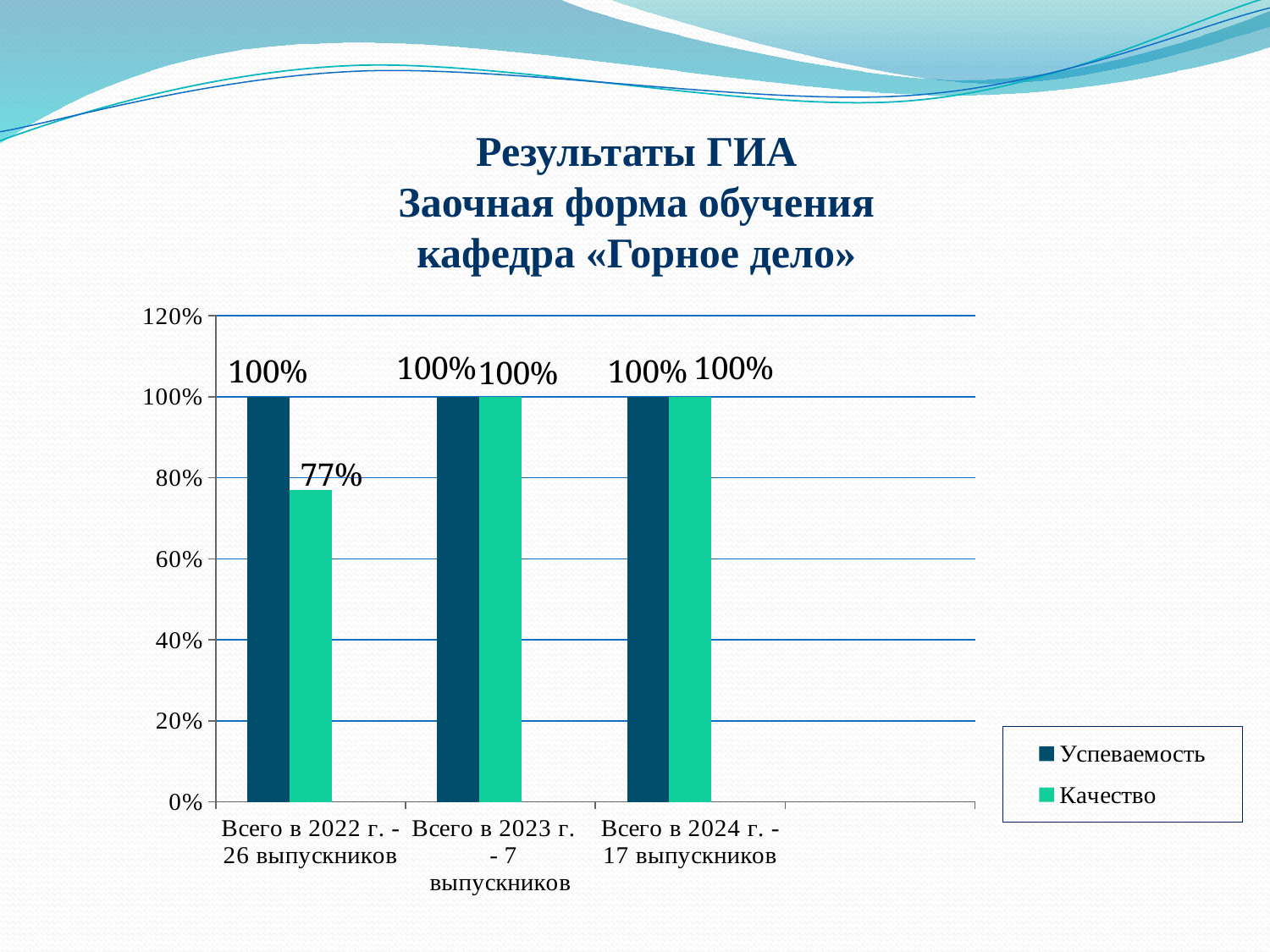

# Результаты ГИА Заочная форма обучения кафедра «Горное дело»

### Chart

| Category | Успеваемость | Качество | Столбец1 |
|---|---|---|---|
| Всего в 2022 г. -26 выпускников | 1.0 | 0.77 | None |
| Всего в 2023 г.    - 7 выпускников | 1.0 | 1.0 | None |
| Всего в 2024 г. -17 выпускников | 1.0 | 1.0 | None |